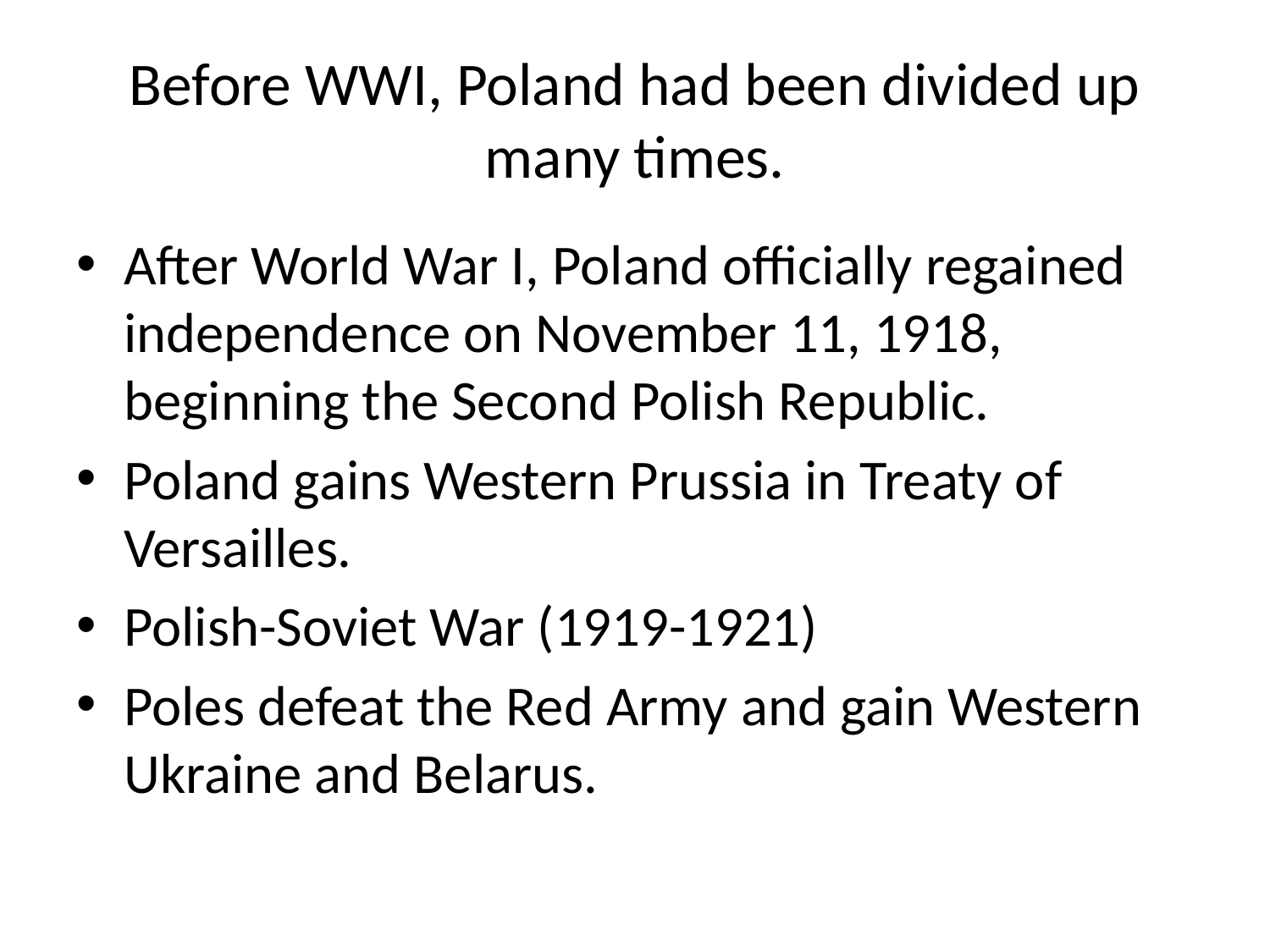

# Before WWI, Poland had been divided up many times.
After World War I, Poland officially regained independence on November 11, 1918, beginning the Second Polish Republic.
Poland gains Western Prussia in Treaty of Versailles.
Polish-Soviet War (1919-1921)
Poles defeat the Red Army and gain Western Ukraine and Belarus.